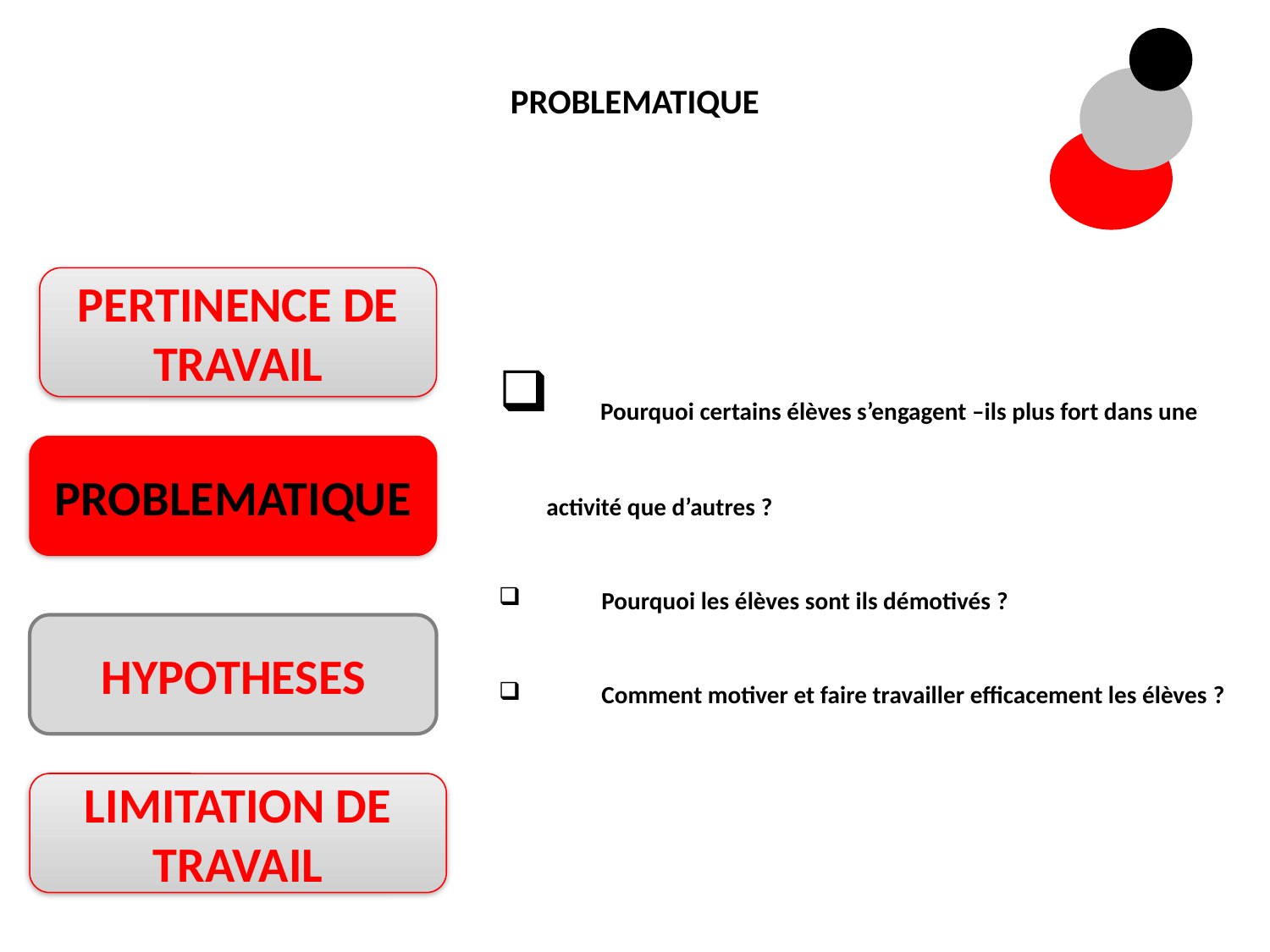

# PROBLEMATIQUE

    Pourquoi certains élèves s’engagent –ils plus fort dans une activité que d’autres ?
          Pourquoi les élèves sont ils démotivés ?
          Comment motiver et faire travailler efficacement les élèves ?

PERTINENCE DE TRAVAIL
PROBLEMATIQUE
HYPOTHESES
LIMITATION DE TRAVAIL